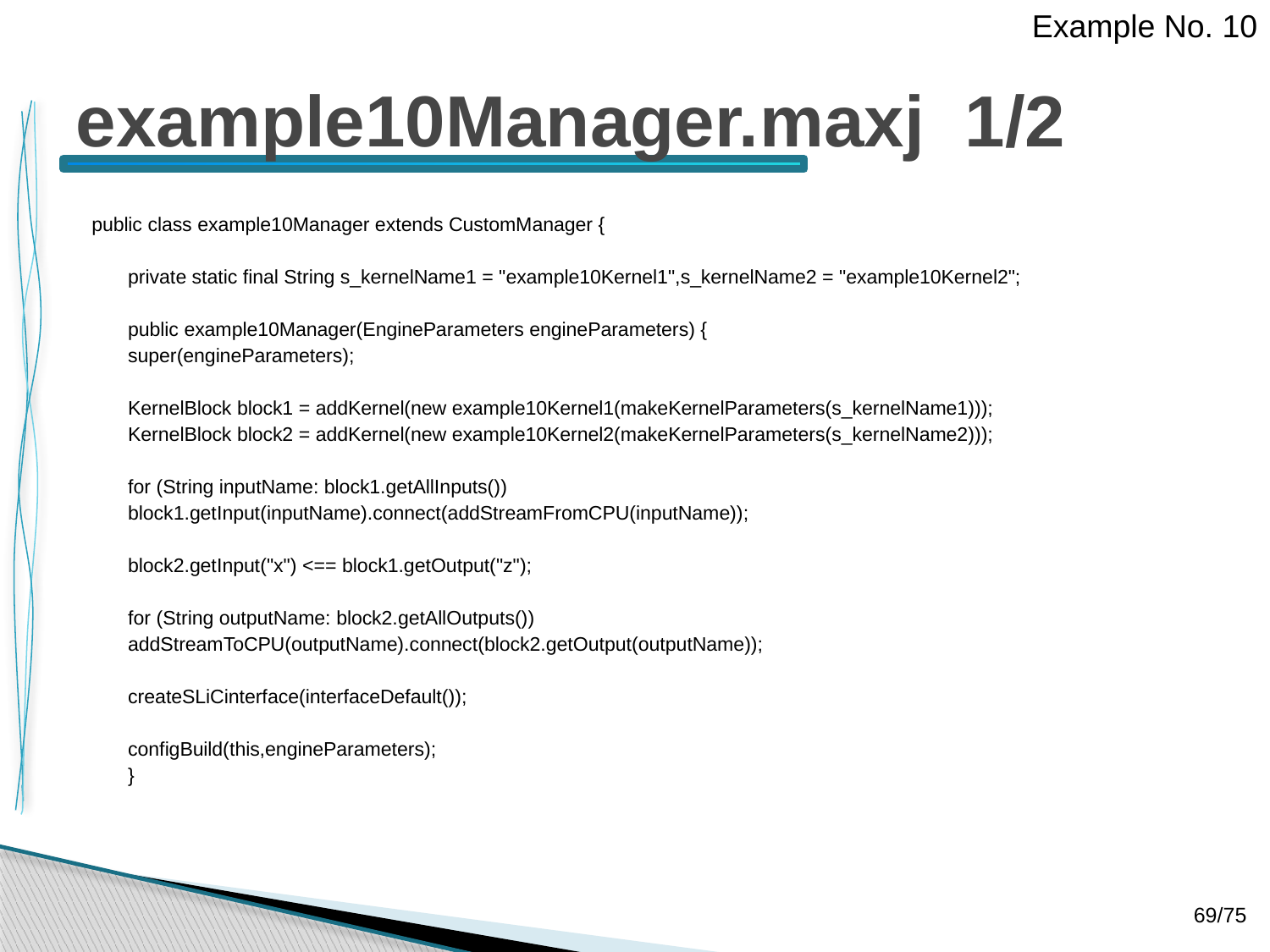

Example No. 10
# example10Manager.maxj	1/2
public class example10Manager extends CustomManager {

	private static final String s_kernelName1 = "example10Kernel1",s_kernelName2 = "example10Kernel2";

	public example10Manager(EngineParameters engineParameters) {
		super(engineParameters);

		KernelBlock block1 = addKernel(new example10Kernel1(makeKernelParameters(s_kernelName1)));
		KernelBlock block2 = addKernel(new example10Kernel2(makeKernelParameters(s_kernelName2)));

		for (String inputName: block1.getAllInputs())
			block1.getInput(inputName).connect(addStreamFromCPU(inputName));

		block2.getInput("x") <== block1.getOutput("z");

		for (String outputName: block2.getAllOutputs())
			addStreamToCPU(outputName).connect(block2.getOutput(outputName));

		createSLiCinterface(interfaceDefault());

		configBuild(this,engineParameters);
	}